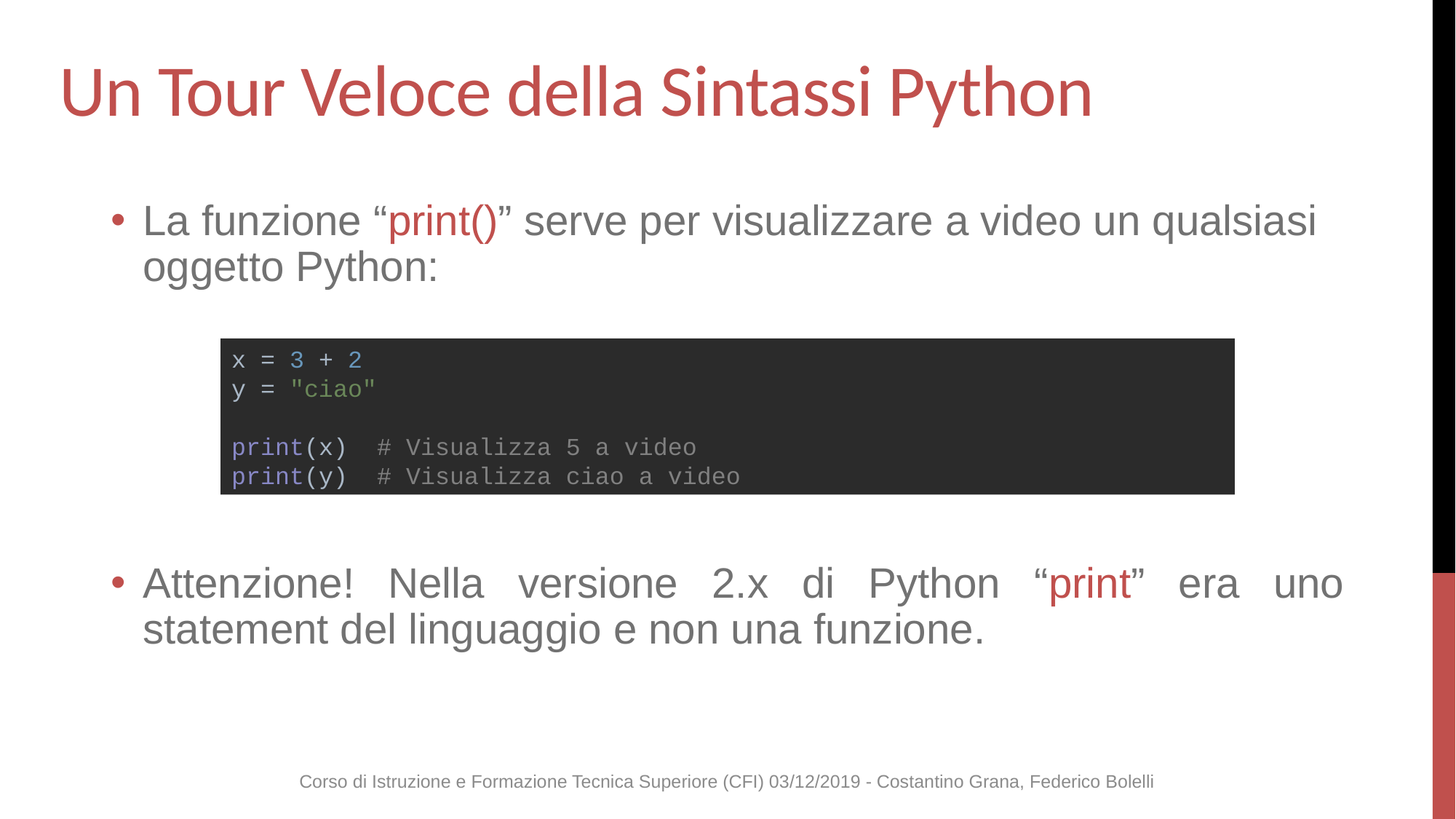

# Un Tour Veloce della Sintassi Python
La funzione “print()” serve per visualizzare a video un qualsiasi oggetto Python:

Attenzione! Nella versione 2.x di Python “print” era uno statement del linguaggio e non una funzione.

x = 3 + 2
y = "ciao"
print(x)  # Visualizza 5 a video
print(y)  # Visualizza ciao a video
Corso di Istruzione e Formazione Tecnica Superiore (CFI) 03/12/2019 - Costantino Grana, Federico Bolelli